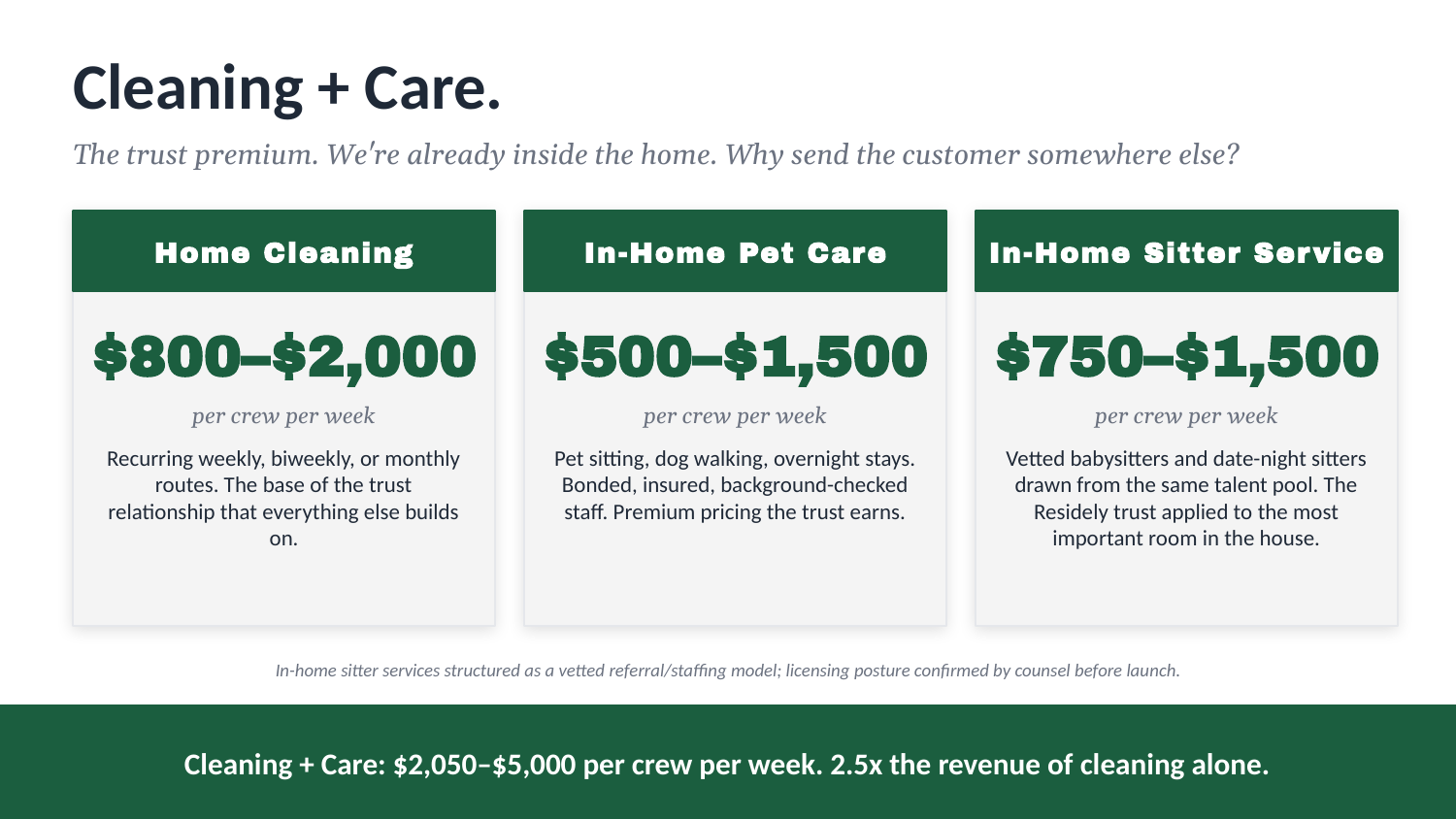

Cleaning + Care.
The trust premium. We're already inside the home. Why send the customer somewhere else?

Home Cleaning

In-Home Pet Care

In-Home Sitter Service
$800–$2,000
$500–$1,500
$750–$1,500
per crew per week
per crew per week
per crew per week
Recurring weekly, biweekly, or monthly routes. The base of the trust relationship that everything else builds on.
Pet sitting, dog walking, overnight stays. Bonded, insured, background-checked staff. Premium pricing the trust earns.
Vetted babysitters and date-night sitters drawn from the same talent pool. The Residely trust applied to the most important room in the house.
In-home sitter services structured as a vetted referral/staffing model; licensing posture confirmed by counsel before launch.

Cleaning + Care: $2,050–$5,000 per crew per week. 2.5x the revenue of cleaning alone.